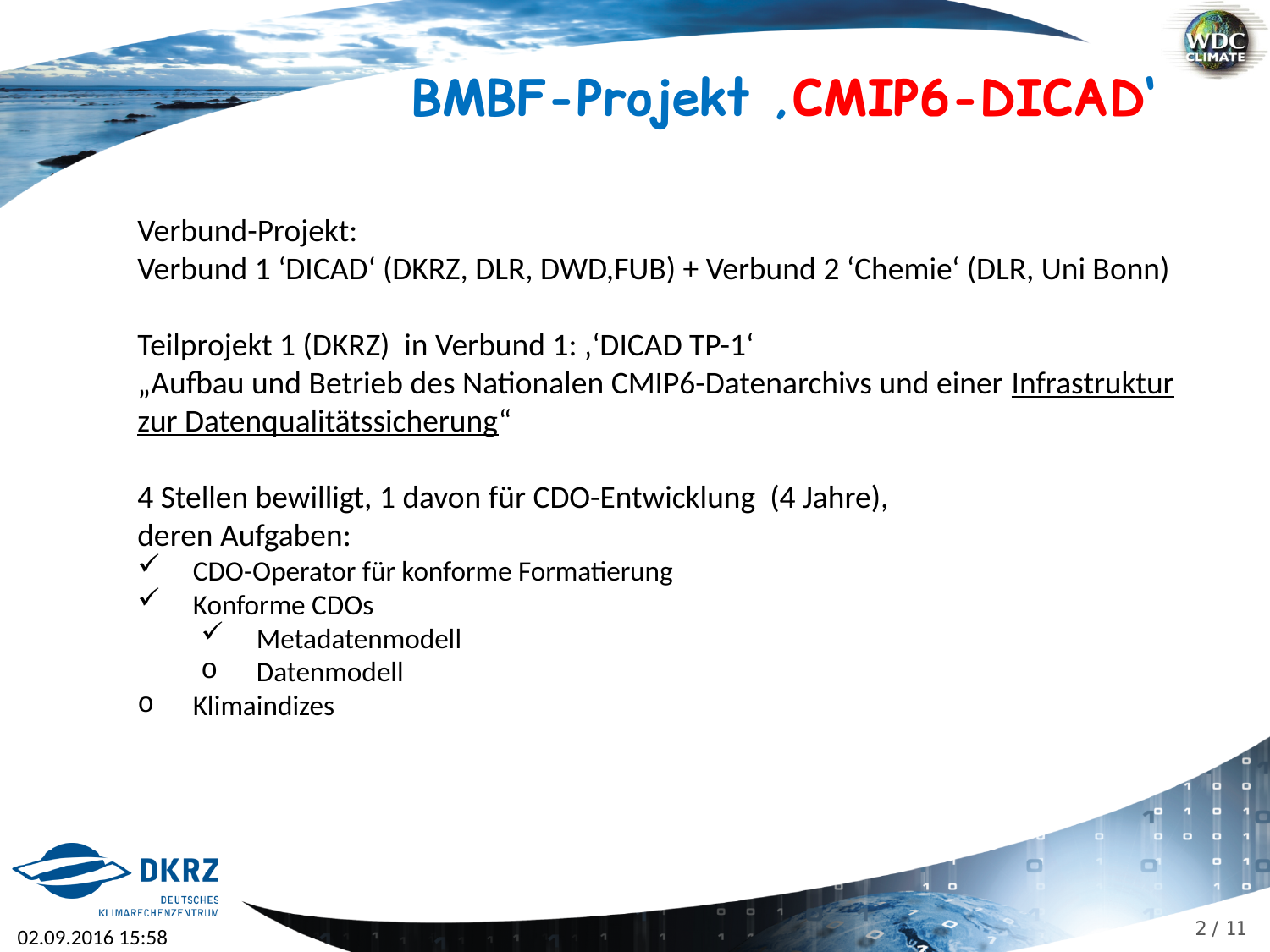

BMBF-Projekt ‚CMIP6-DICAD‘
Verbund-Projekt:
Verbund 1 ‘DICAD‘ (DKRZ, DLR, DWD,FUB) + Verbund 2 ‘Chemie‘ (DLR, Uni Bonn)

Teilprojekt 1 (DKRZ)  in Verbund 1: ‚‘DICAD TP-1‘
„Aufbau und Betrieb des Nationalen CMIP6-Datenarchivs und einer Infrastruktur zur Datenqualitätssicherung“
4 Stellen bewilligt, 1 davon für CDO-Entwicklung  (4 Jahre),
deren Aufgaben:
CDO-Operator für konforme Formatierung
Konforme CDOs
Metadatenmodell
Datenmodell
Klimaindizes